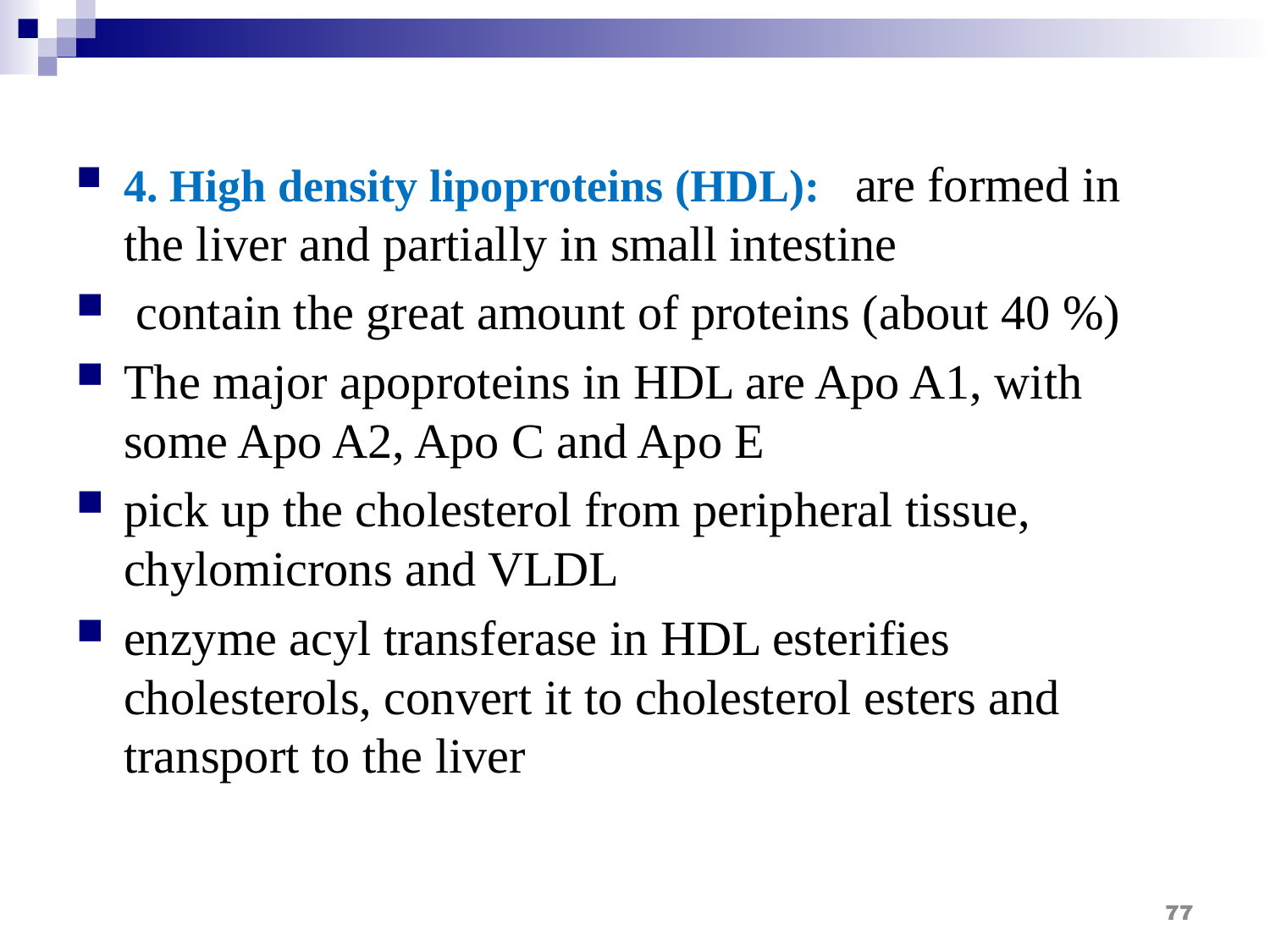

4. High density lipoproteins (HDL):   are formed in the liver and partially in small intestine
 contain the great amount of proteins (about 40 %)
The major apoproteins in HDL are Apo A1, with some Apo A2, Apo C and Apo E
pick up the cholesterol from peripheral tissue, chylomicrons and VLDL
enzyme acyl transferase in HDL esterifies cholesterols, convert it to cholesterol esters and transport to the liver

77